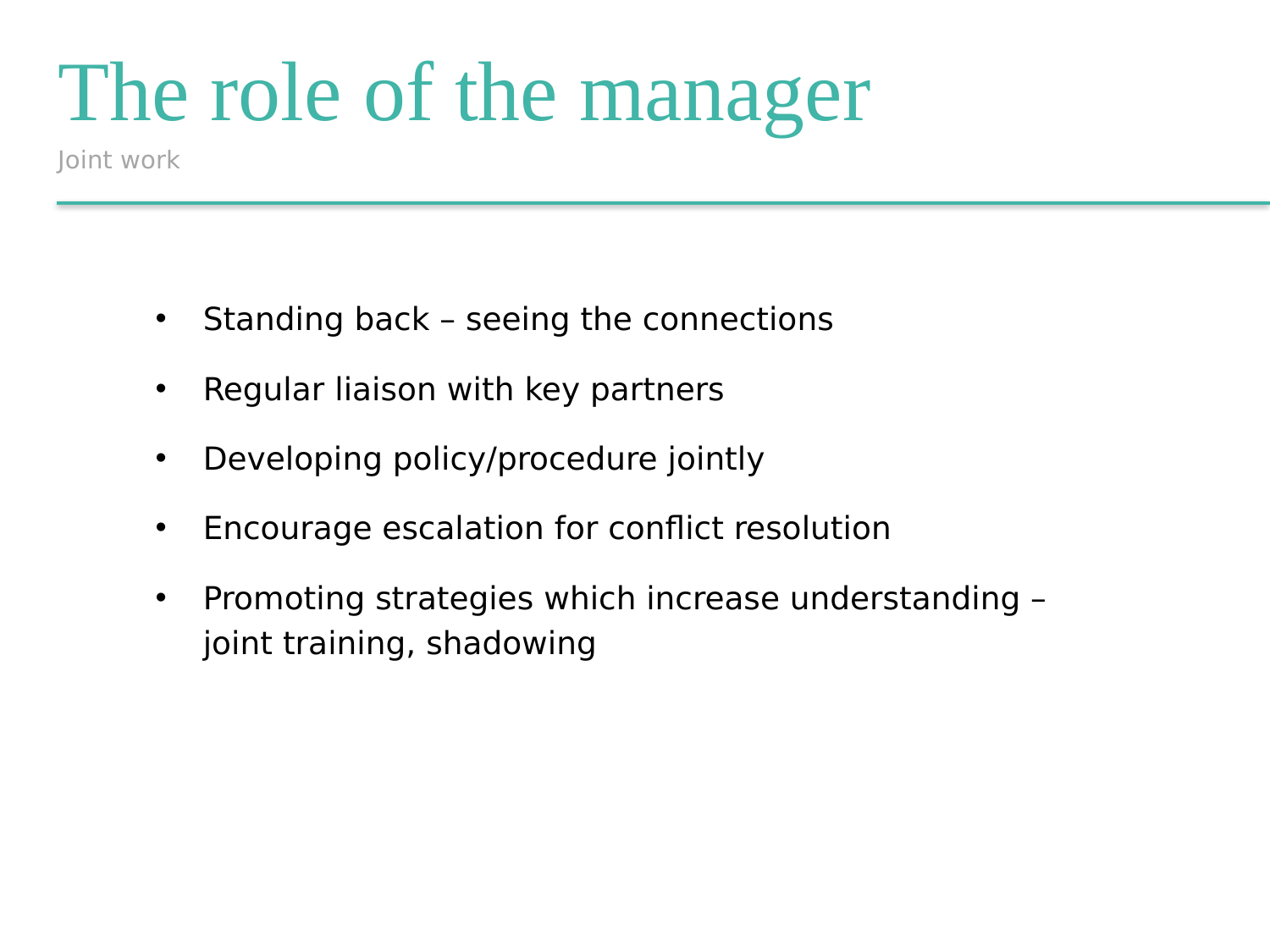

The role of the manager
Joint work
Standing back – seeing the connections
Regular liaison with key partners
Developing policy/procedure jointly
Encourage escalation for conflict resolution
Promoting strategies which increase understanding – joint training, shadowing